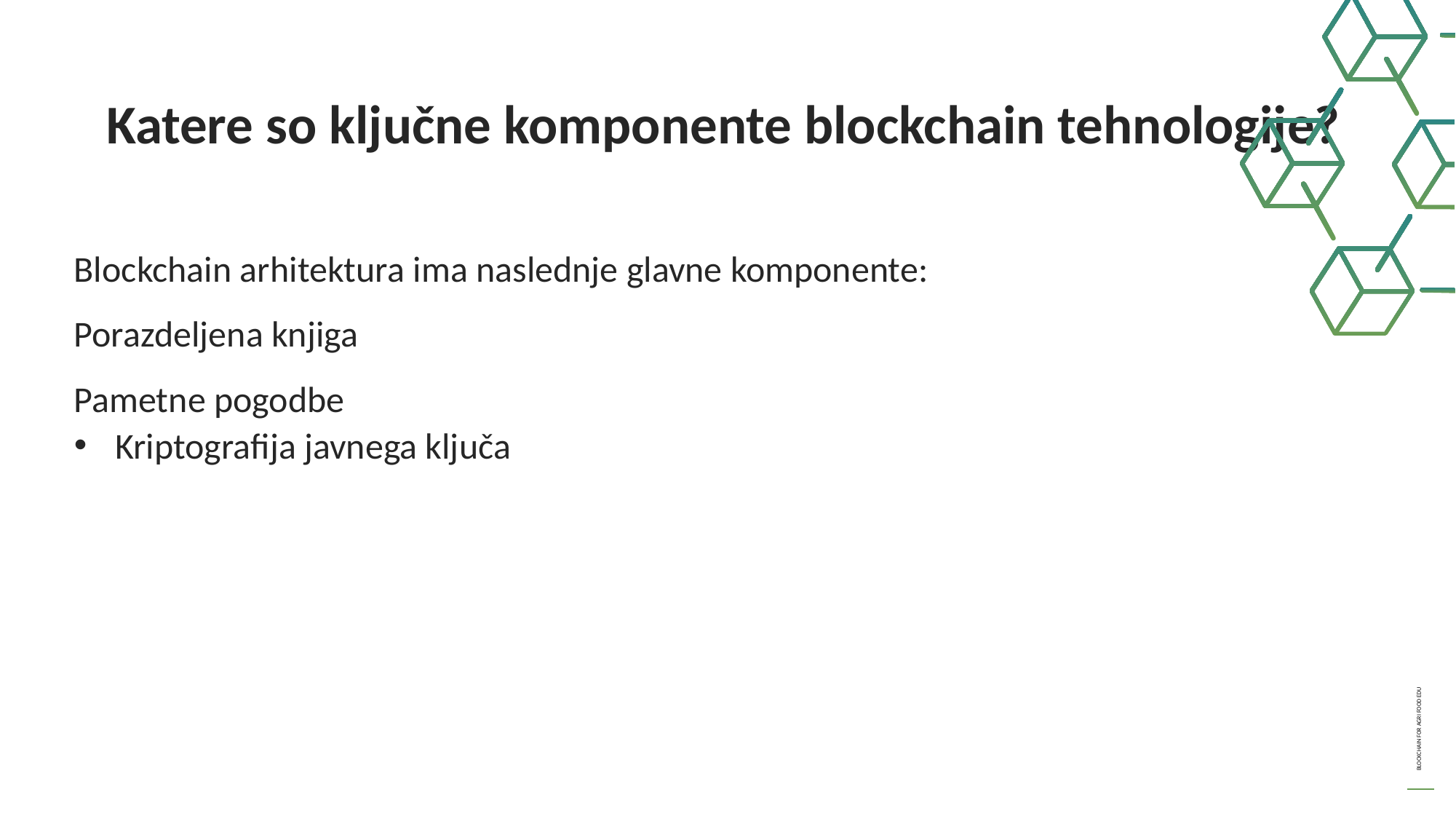

Katere so ključne komponente blockchain tehnologije?
Blockchain arhitektura ima naslednje glavne komponente:
Porazdeljena knjiga
Pametne pogodbe
Kriptografija javnega ključa